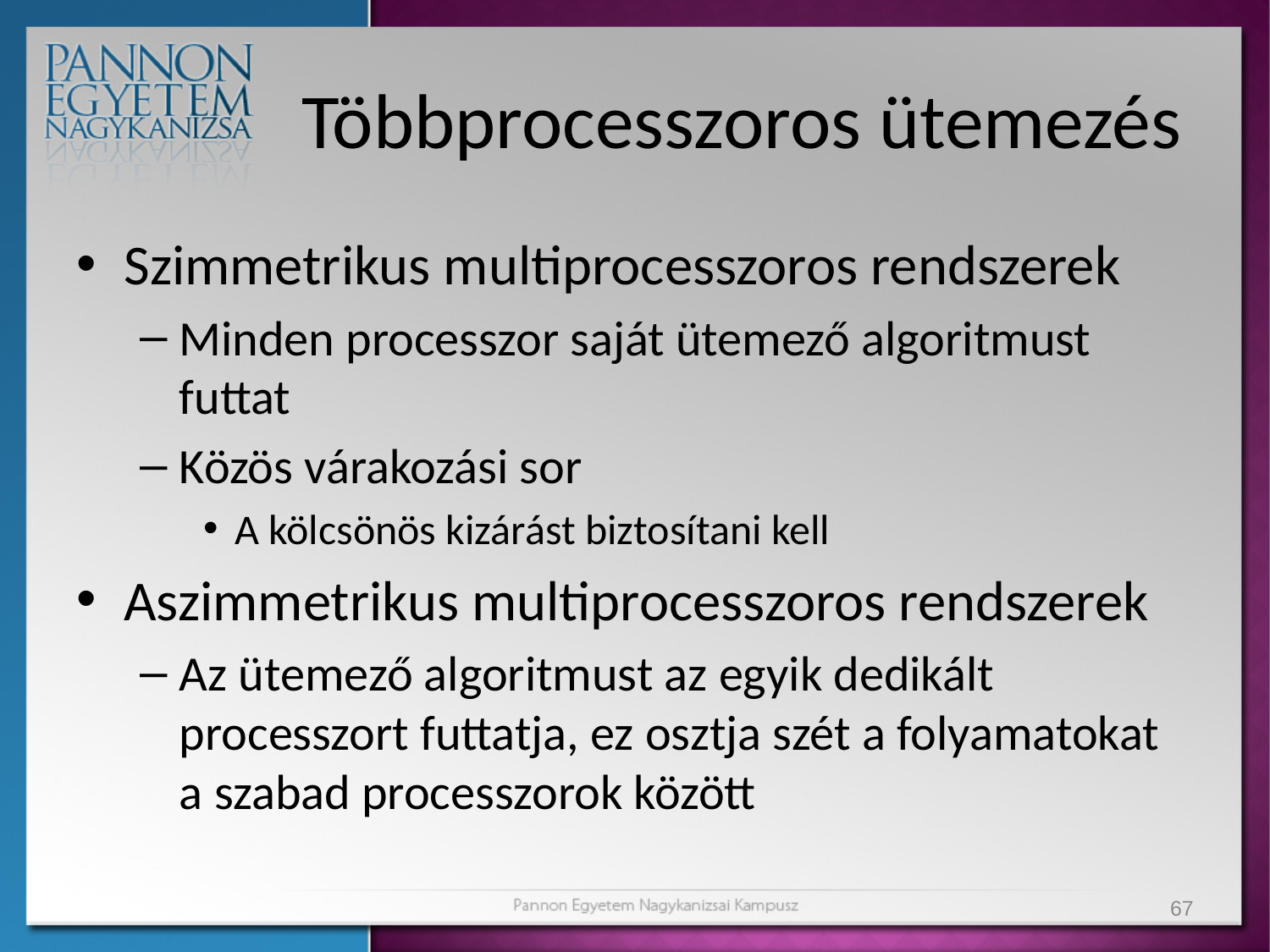

# Többprocesszoros ütemezés
Szimmetrikus multiprocesszoros rendszerek
Minden processzor saját ütemező algoritmust futtat
Közös várakozási sor
A kölcsönös kizárást biztosítani kell
Aszimmetrikus multiprocesszoros rendszerek
Az ütemező algoritmust az egyik dedikált processzort futtatja, ez osztja szét a folyamatokat a szabad processzorok között
67